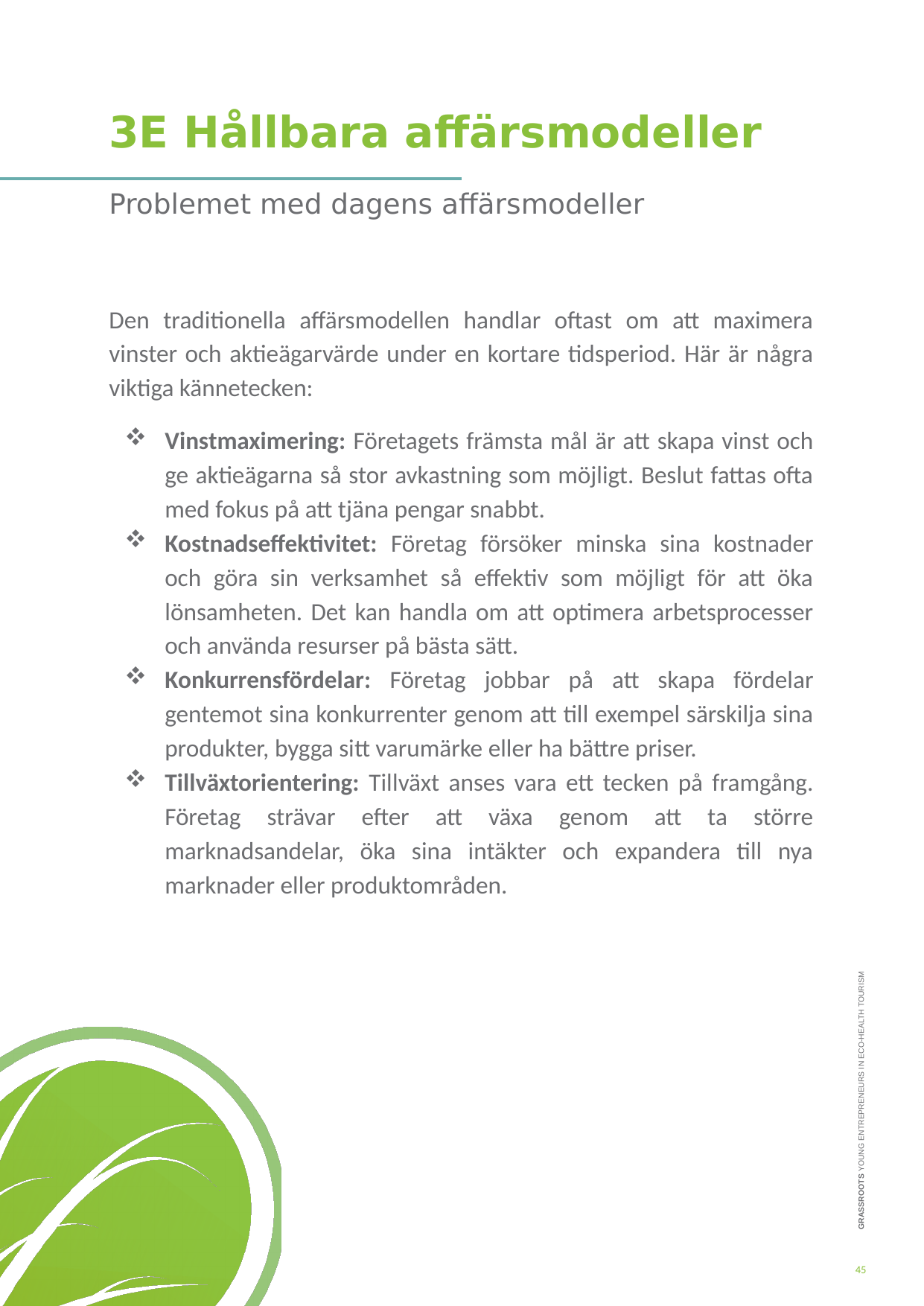

3E Hållbara affärsmodeller
Problemet med dagens affärsmodeller
Den traditionella affärsmodellen handlar oftast om att maximera vinster och aktieägarvärde under en kortare tidsperiod. Här är några viktiga kännetecken:
Vinstmaximering: Företagets främsta mål är att skapa vinst och ge aktieägarna så stor avkastning som möjligt. Beslut fattas ofta med fokus på att tjäna pengar snabbt.
Kostnadseffektivitet: Företag försöker minska sina kostnader och göra sin verksamhet så effektiv som möjligt för att öka lönsamheten. Det kan handla om att optimera arbetsprocesser och använda resurser på bästa sätt.
Konkurrensfördelar: Företag jobbar på att skapa fördelar gentemot sina konkurrenter genom att till exempel särskilja sina produkter, bygga sitt varumärke eller ha bättre priser.
Tillväxtorientering: Tillväxt anses vara ett tecken på framgång. Företag strävar efter att växa genom att ta större marknadsandelar, öka sina intäkter och expandera till nya marknader eller produktområden.

45